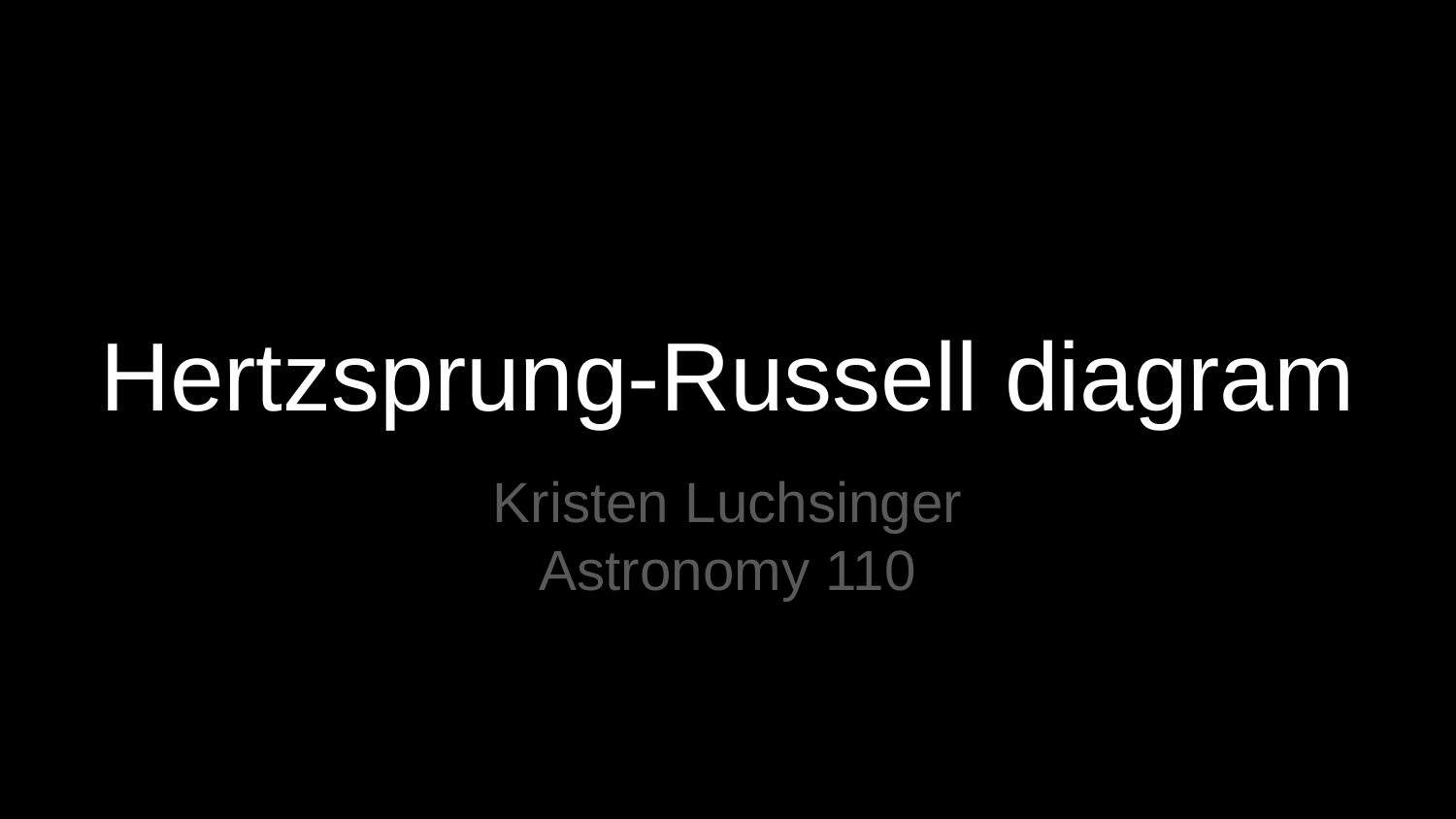

# Hertzsprung-Russell diagram
Kristen Luchsinger
Astronomy 110